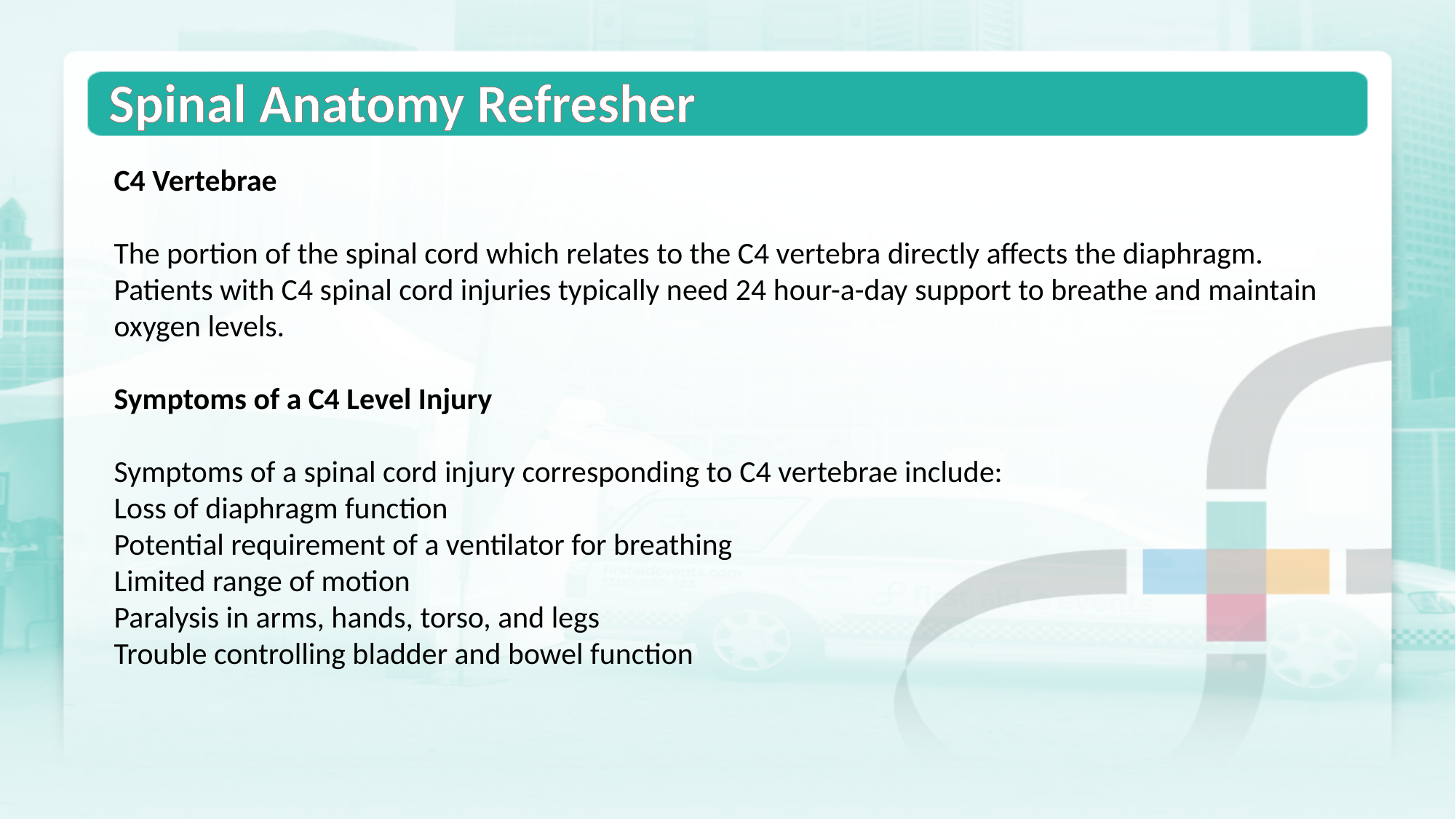

Spinal Anatomy Refresher
C4 Vertebrae

The portion of the spinal cord which relates to the C4 vertebra directly affects the diaphragm. Patients with C4 spinal cord injuries typically need 24 hour-a-day support to breathe and maintain oxygen levels.

Symptoms of a C4 Level Injury

Symptoms of a spinal cord injury corresponding to C4 vertebrae include:
Loss of diaphragm function
Potential requirement of a ventilator for breathing
Limited range of motion
Paralysis in arms, hands, torso, and legs
Trouble controlling bladder and bowel function